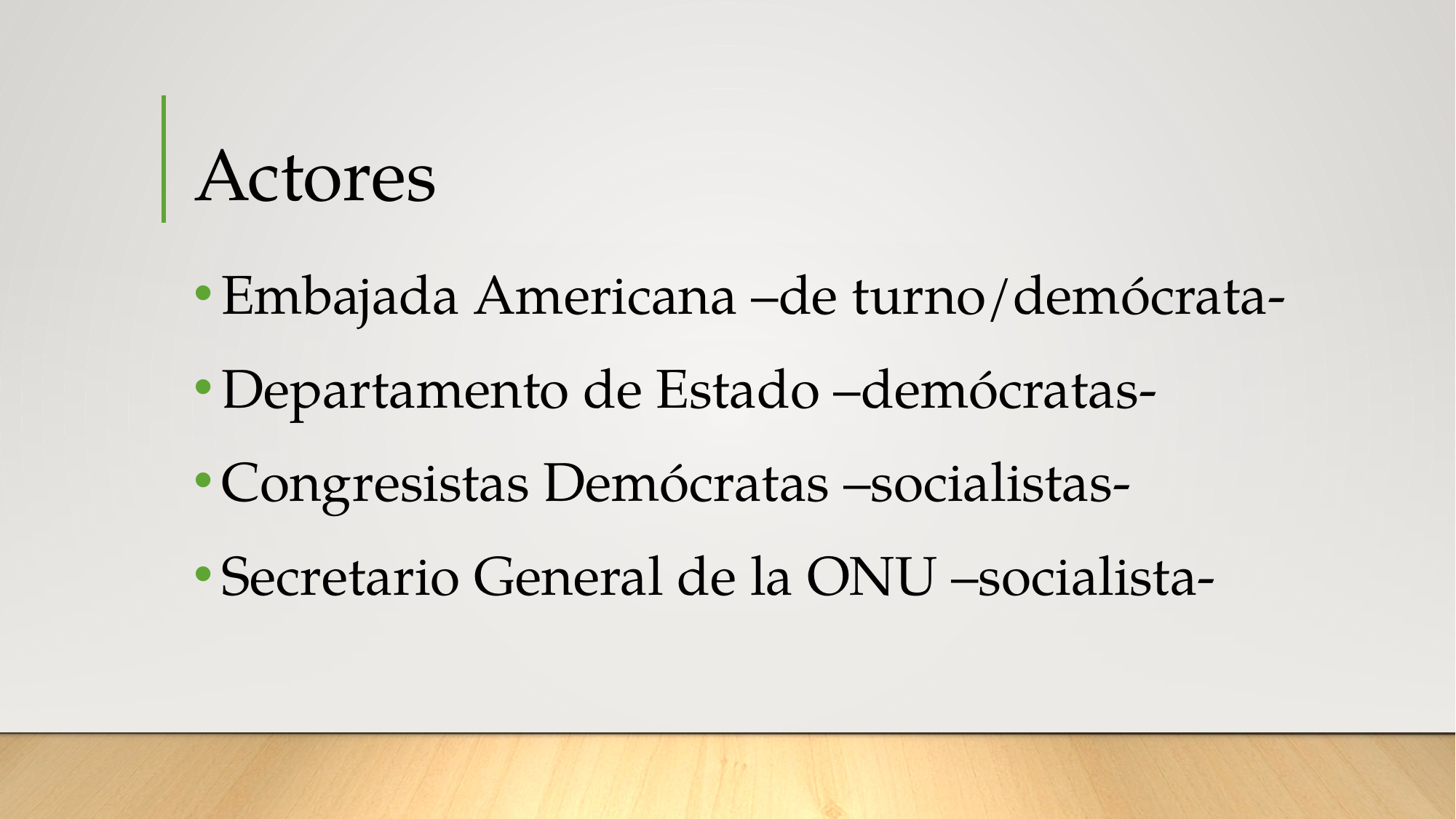

# Actores
Embajada Americana –de turno/demócrata-
Departamento de Estado –demócratas-
Congresistas Demócratas –socialistas-
Secretario General de la ONU –socialista-